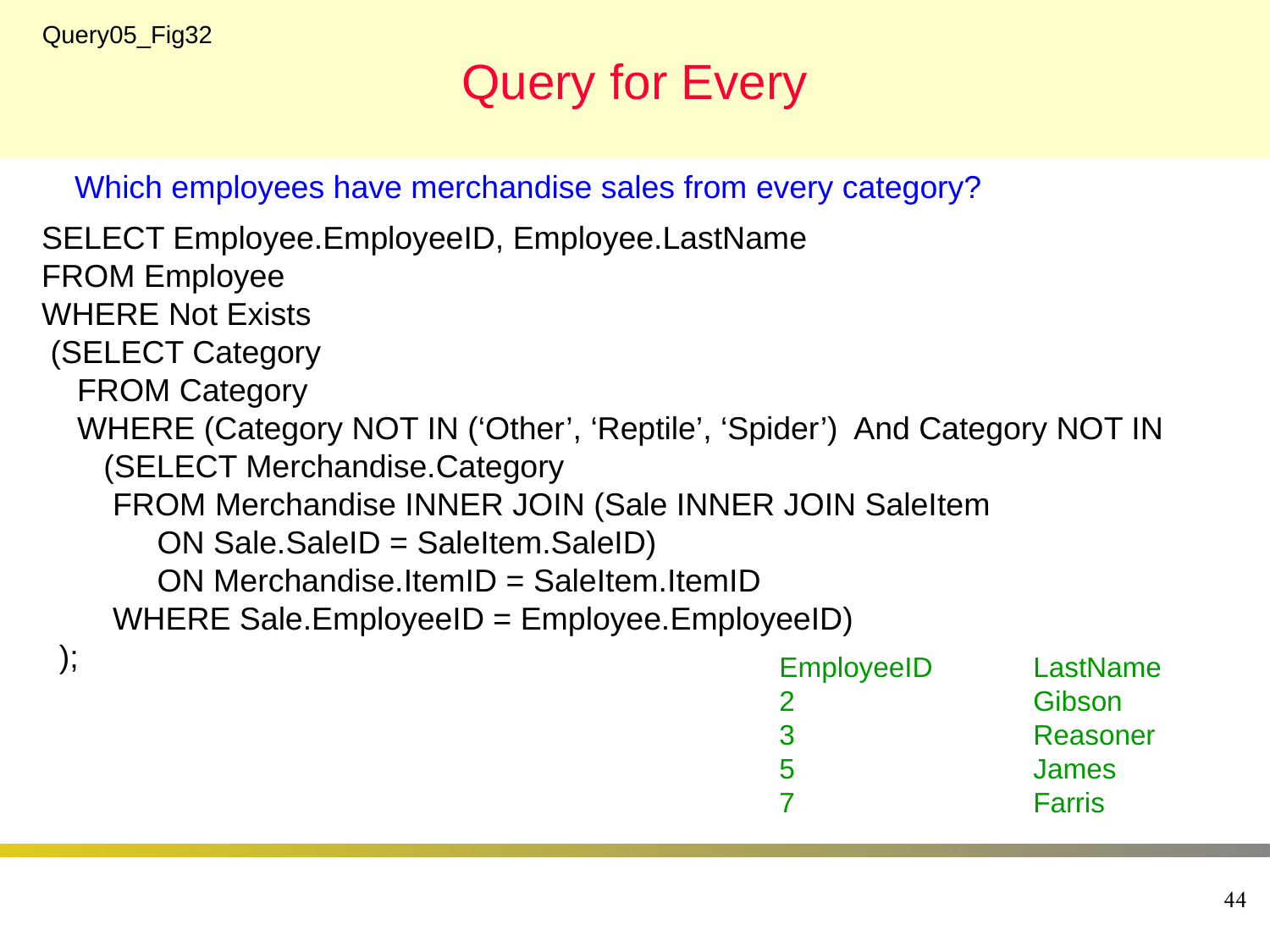

# Query for Every
Query05_Fig32
Which employees have merchandise sales from every category?
SELECT Employee.EmployeeID, Employee.LastName
FROM Employee
WHERE Not Exists
 (SELECT Category
    FROM Category
    WHERE (Category NOT IN (‘Other’, ‘Reptile’, ‘Spider’)  And Category NOT IN
       (SELECT Merchandise.Category
        FROM Merchandise INNER JOIN (Sale INNER JOIN SaleItem
             ON Sale.SaleID = SaleItem.SaleID)
             ON Merchandise.ItemID = SaleItem.ItemID
        WHERE Sale.EmployeeID = Employee.EmployeeID)
  );
EmployeeID	LastName
2		Gibson
3		Reasoner
5		James
7		Farris
44